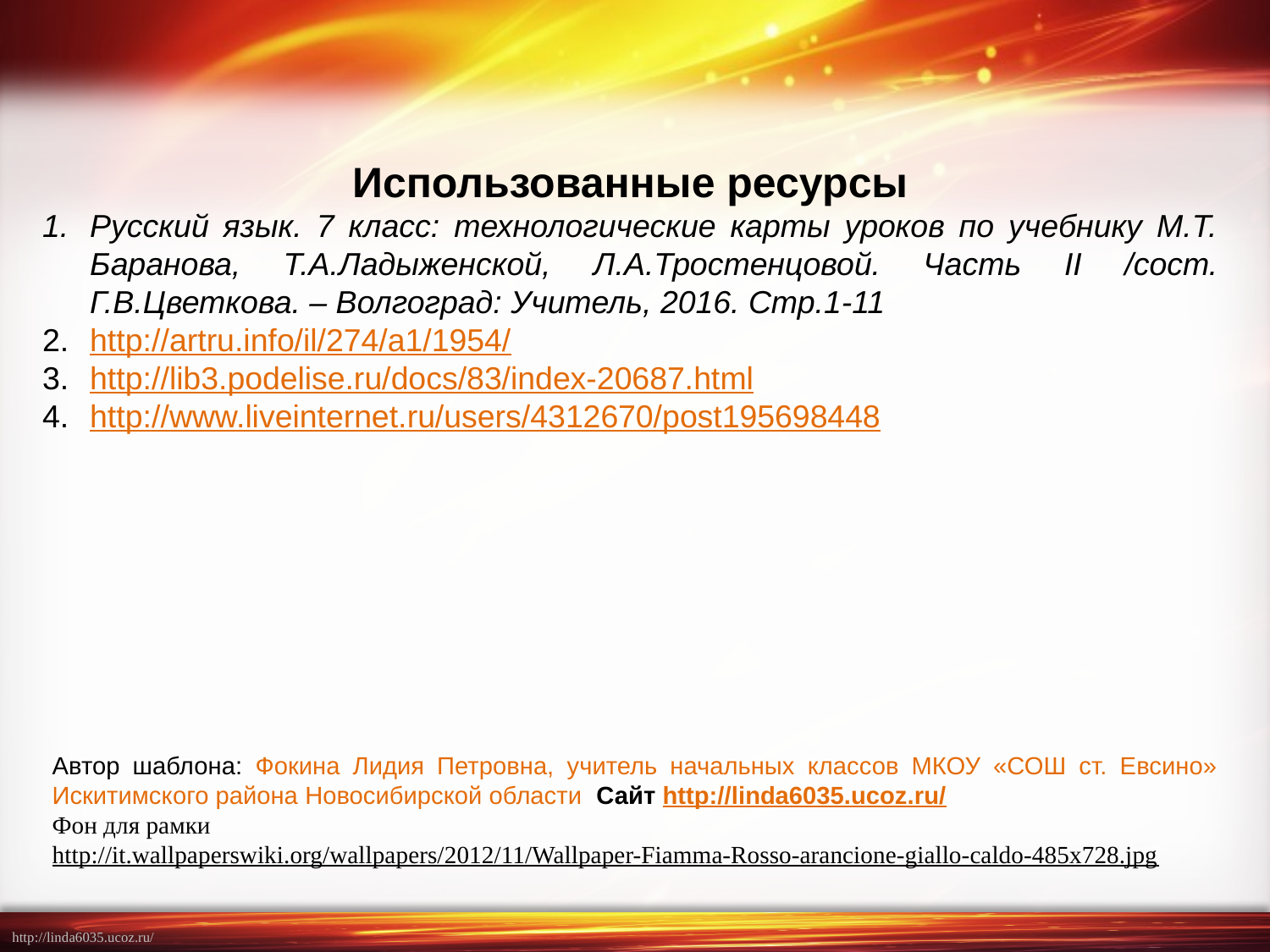

Использованные ресурсы
Русский язык. 7 класс: технологические карты уроков по учебнику М.Т. Баранова, Т.А.Ладыженской, Л.А.Тростенцовой. Часть II /сост. Г.В.Цветкова. – Волгоград: Учитель, 2016. Стр.1-11
http://artru.info/il/274/a1/1954/
http://lib3.podelise.ru/docs/83/index-20687.html
http://www.liveinternet.ru/users/4312670/post195698448

Автор шаблона: Фокина Лидия Петровна, учитель начальных классов МКОУ «СОШ ст. Евсино» Искитимского района Новосибирской области  Сайт http://linda6035.ucoz.ru/
Фон для рамки
http://it.wallpaperswiki.org/wallpapers/2012/11/Wallpaper-Fiamma-Rosso-arancione-giallo-caldo-485x728.jpg